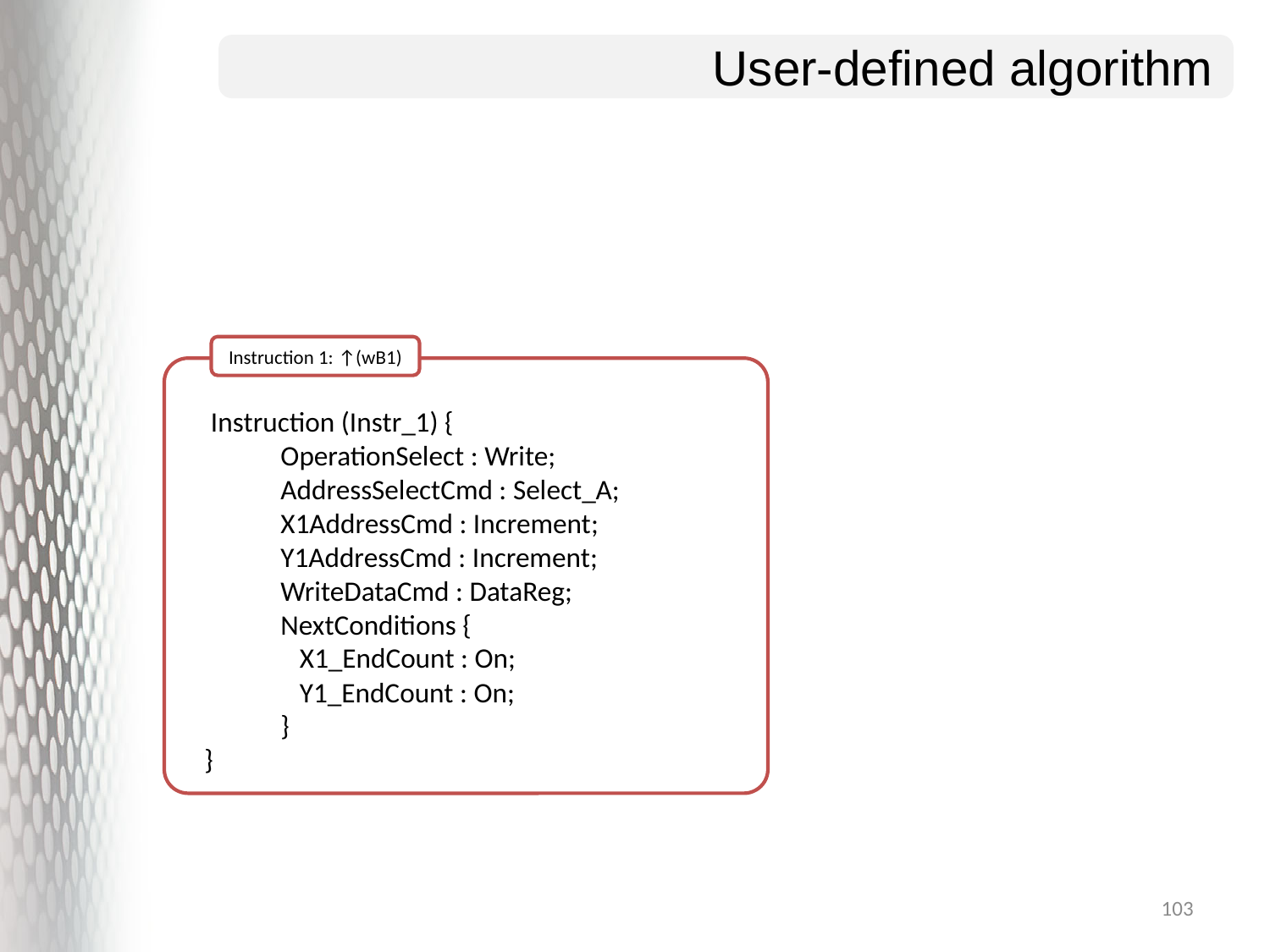

# User-defined algorithm
Instruction 1: ↑(wB1)

 Instruction (Instr_1) {
            OperationSelect : Write;
            AddressSelectCmd : Select_A;
            X1AddressCmd : Increment;
            Y1AddressCmd : Increment;
            WriteDataCmd : DataReg;
            NextConditions {
               X1_EndCount : On;
               Y1_EndCount : On;
            }
}
103